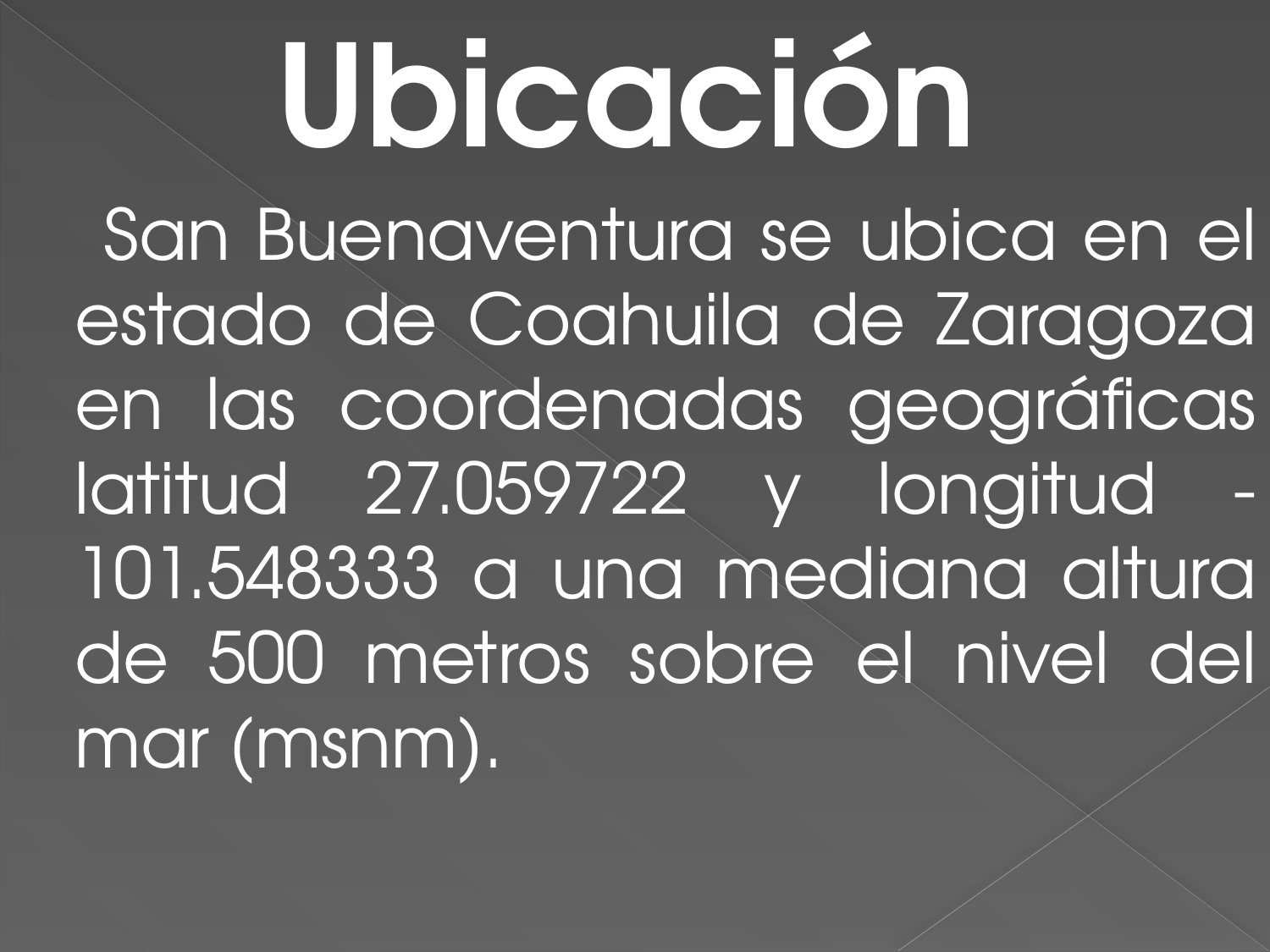

Ubicación
    San Buenaventura se ubica en el estado de Coahuila de Zaragoza en las coordenadas geográficas latitud 27.059722 y longitud -101.548333 a una mediana altura de 500 metros sobre el nivel del mar (msnm).